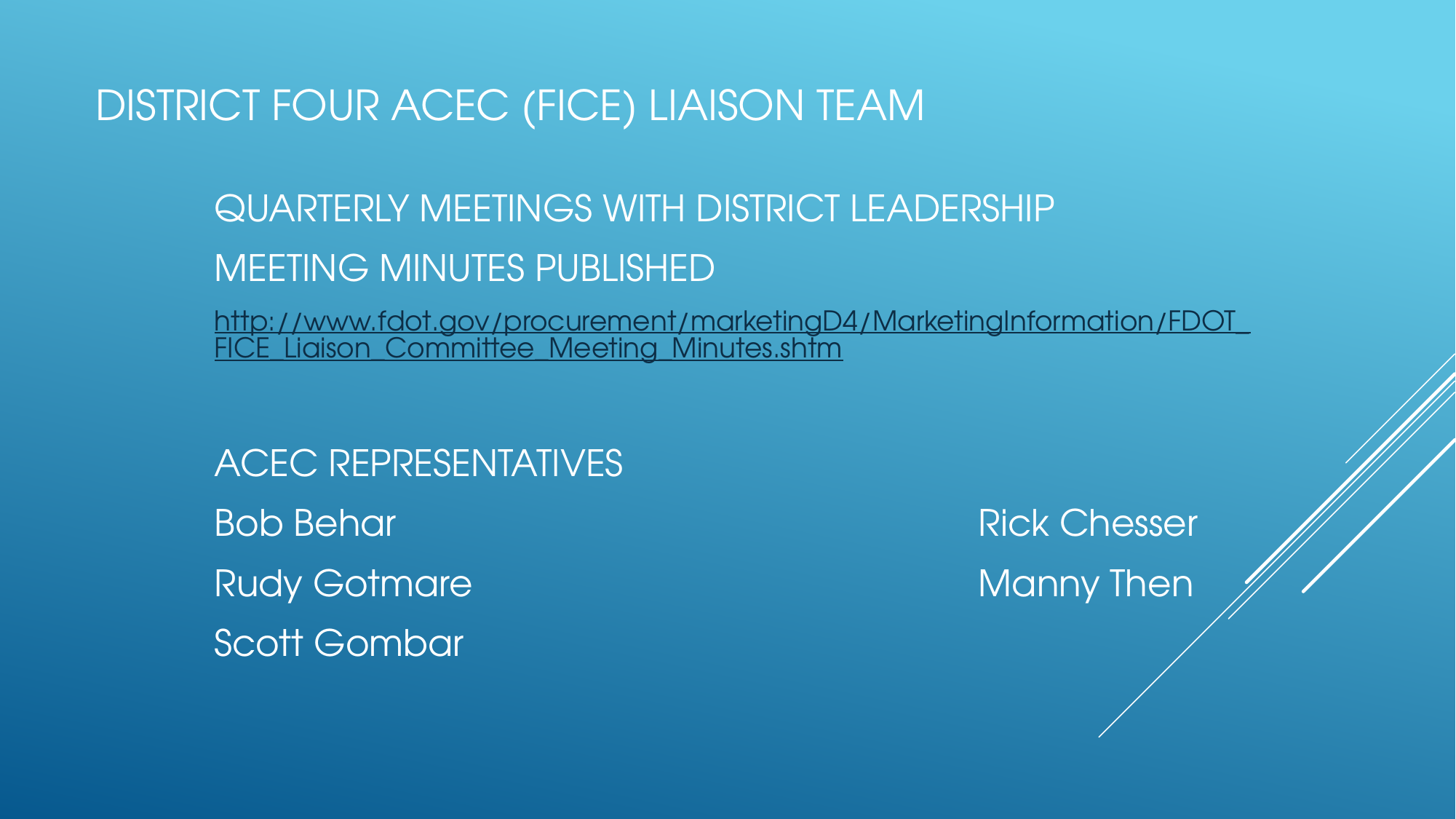

# District FOUR ACEC (FICE) Liaison Team
QUARTERLY MEETINGS WITH DISTRICT LEADERSHIP
MEETING MINUTES PUBLISHED
http://www.fdot.gov/procurement/marketingD4/MarketingInformation/FDOT_FICE_Liaison_Committee_Meeting_Minutes.shtm

ACEC REPRESENTATIVES
Bob Behar						Rick Chesser
Rudy Gotmare					Manny Then
Scott Gombar